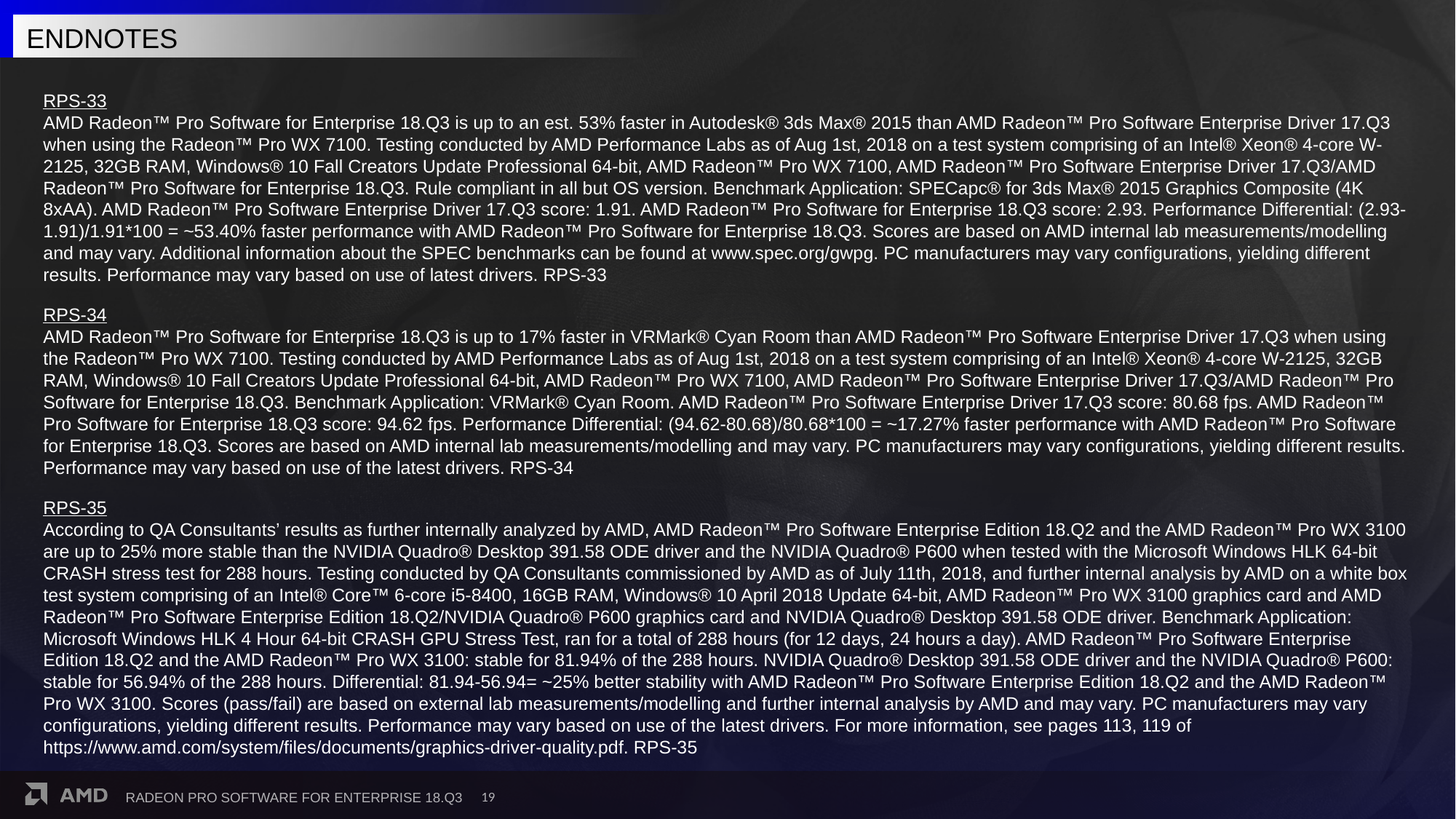

ENDNOTES
RPS-33
AMD Radeon™ Pro Software for Enterprise 18.Q3 is up to an est. 53% faster in Autodesk® 3ds Max® 2015 than AMD Radeon™ Pro Software Enterprise Driver 17.Q3 when using the Radeon™ Pro WX 7100. Testing conducted by AMD Performance Labs as of Aug 1st, 2018 on a test system comprising of an Intel® Xeon® 4-core W-2125, 32GB RAM, Windows® 10 Fall Creators Update Professional 64-bit, AMD Radeon™ Pro WX 7100, AMD Radeon™ Pro Software Enterprise Driver 17.Q3/AMD Radeon™ Pro Software for Enterprise 18.Q3. Rule compliant in all but OS version. Benchmark Application: SPECapc® for 3ds Max® 2015 Graphics Composite (4K 8xAA). AMD Radeon™ Pro Software Enterprise Driver 17.Q3 score: 1.91. AMD Radeon™ Pro Software for Enterprise 18.Q3 score: 2.93. Performance Differential: (2.93-1.91)/1.91*100 = ~53.40% faster performance with AMD Radeon™ Pro Software for Enterprise 18.Q3. Scores are based on AMD internal lab measurements/modelling and may vary. Additional information about the SPEC benchmarks can be found at www.spec.org/gwpg. PC manufacturers may vary configurations, yielding different results. Performance may vary based on use of latest drivers. RPS-33
RPS-34
AMD Radeon™ Pro Software for Enterprise 18.Q3 is up to 17% faster in VRMark® Cyan Room than AMD Radeon™ Pro Software Enterprise Driver 17.Q3 when using the Radeon™ Pro WX 7100. Testing conducted by AMD Performance Labs as of Aug 1st, 2018 on a test system comprising of an Intel® Xeon® 4-core W-2125, 32GB RAM, Windows® 10 Fall Creators Update Professional 64-bit, AMD Radeon™ Pro WX 7100, AMD Radeon™ Pro Software Enterprise Driver 17.Q3/AMD Radeon™ Pro Software for Enterprise 18.Q3. Benchmark Application: VRMark® Cyan Room. AMD Radeon™ Pro Software Enterprise Driver 17.Q3 score: 80.68 fps. AMD Radeon™ Pro Software for Enterprise 18.Q3 score: 94.62 fps. Performance Differential: (94.62-80.68)/80.68*100 = ~17.27% faster performance with AMD Radeon™ Pro Software for Enterprise 18.Q3. Scores are based on AMD internal lab measurements/modelling and may vary. PC manufacturers may vary configurations, yielding different results. Performance may vary based on use of the latest drivers. RPS-34
RPS-35
According to QA Consultants’ results as further internally analyzed by AMD, AMD Radeon™ Pro Software Enterprise Edition 18.Q2 and the AMD Radeon™ Pro WX 3100 are up to 25% more stable than the NVIDIA Quadro® Desktop 391.58 ODE driver and the NVIDIA Quadro® P600 when tested with the Microsoft Windows HLK 64-bit CRASH stress test for 288 hours. Testing conducted by QA Consultants commissioned by AMD as of July 11th, 2018, and further internal analysis by AMD on a white box test system comprising of an Intel® Core™ 6-core i5-8400, 16GB RAM, Windows® 10 April 2018 Update 64-bit, AMD Radeon™ Pro WX 3100 graphics card and AMD Radeon™ Pro Software Enterprise Edition 18.Q2/NVIDIA Quadro® P600 graphics card and NVIDIA Quadro® Desktop 391.58 ODE driver. Benchmark Application: Microsoft Windows HLK 4 Hour 64-bit CRASH GPU Stress Test, ran for a total of 288 hours (for 12 days, 24 hours a day). AMD Radeon™ Pro Software Enterprise Edition 18.Q2 and the AMD Radeon™ Pro WX 3100: stable for 81.94% of the 288 hours. NVIDIA Quadro® Desktop 391.58 ODE driver and the NVIDIA Quadro® P600: stable for 56.94% of the 288 hours. Differential: 81.94-56.94= ~25% better stability with AMD Radeon™ Pro Software Enterprise Edition 18.Q2 and the AMD Radeon™ Pro WX 3100. Scores (pass/fail) are based on external lab measurements/modelling and further internal analysis by AMD and may vary. PC manufacturers may vary configurations, yielding different results. Performance may vary based on use of the latest drivers. For more information, see pages 113, 119 of https://www.amd.com/system/files/documents/graphics-driver-quality.pdf. RPS-35